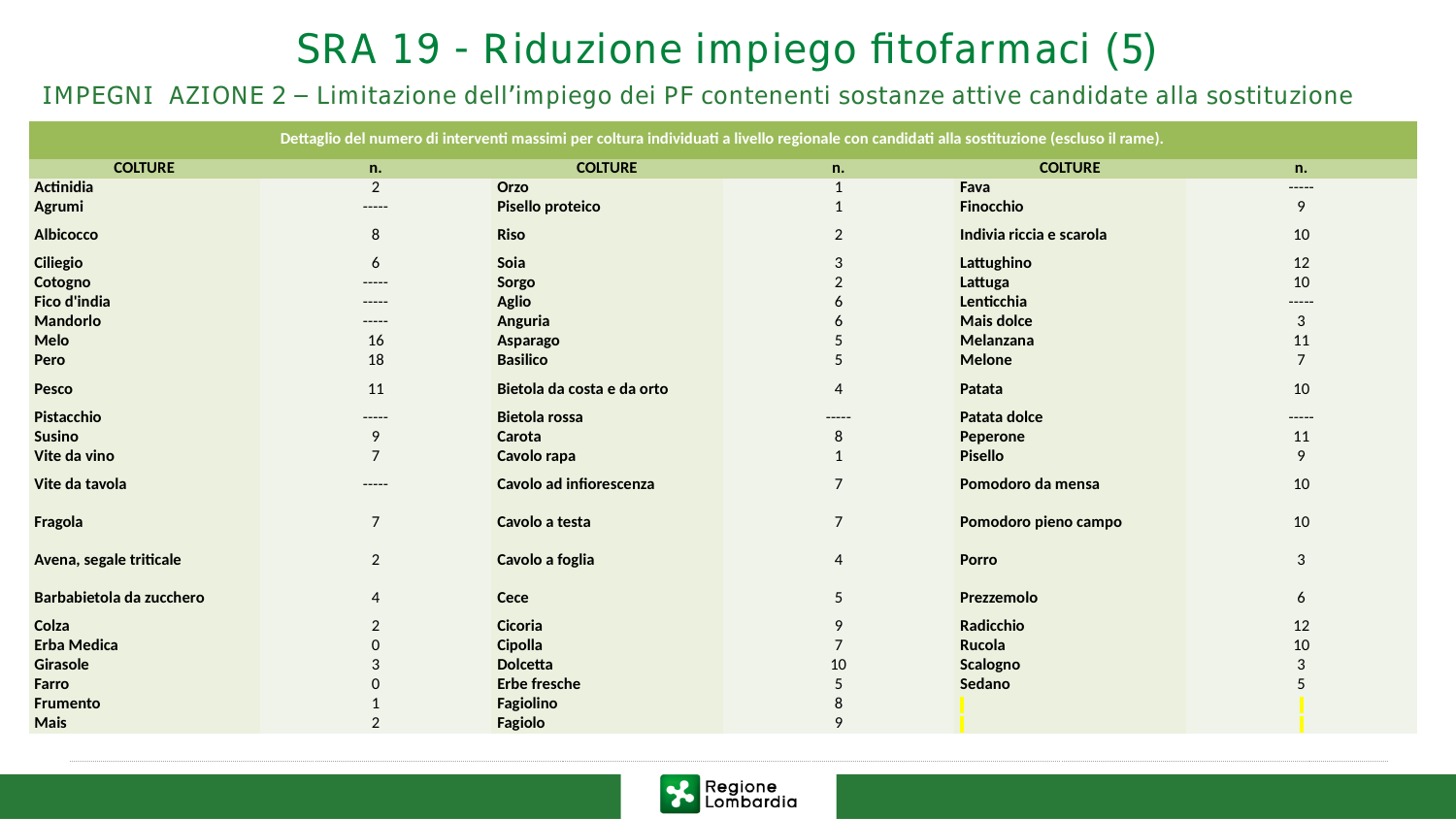

# SRA 19 - Riduzione impiego fitofarmaci (5)
IMPEGNI  AZIONE 2 – Limitazione dell’impiego dei PF contenenti sostanze attive candidate alla sostituzione
| Dettaglio del numero di interventi massimi per coltura individuati a livello regionale con candidati alla sostituzione (escluso il rame). |  |  |  |  |  |
| --- | --- | --- | --- | --- | --- |
| COLTURE | n. | COLTURE | n. | COLTURE | n. |
| Actinidia | 2 | Orzo | 1 | Fava | ----- |
| Agrumi | ----- | Pisello proteico | 1 | Finocchio | 9 |
| Albicocco | 8 | Riso | 2 | Indivia riccia e scarola | 10 |
| Ciliegio | 6 | Soia | 3 | Lattughino | 12 |
| Cotogno | ----- | Sorgo | 2 | Lattuga | 10 |
| Fico d'india | ----- | Aglio | 6 | Lenticchia | ----- |
| Mandorlo | ----- | Anguria | 6 | Mais dolce | 3 |
| Melo | 16 | Asparago | 5 | Melanzana | 11 |
| Pero | 18 | Basilico | 5 | Melone | 7 |
| Pesco | 11 | Bietola da costa e da orto | 4 | Patata | 10 |
| Pistacchio | ----- | Bietola rossa | ----- | Patata dolce | ----- |
| Susino | 9 | Carota | 8 | Peperone | 11 |
| Vite da vino | 7 | Cavolo rapa | 1 | Pisello | 9 |
| Vite da tavola | ----- | Cavolo ad infiorescenza | 7 | Pomodoro da mensa | 10 |
| Fragola | 7 | Cavolo a testa | 7 | Pomodoro pieno campo | 10 |
| Avena, segale triticale | 2 | Cavolo a foglia | 4 | Porro | 3 |
| Barbabietola da zucchero | 4 | Cece | 5 | Prezzemolo | 6 |
| Colza | 2 | Cicoria | 9 | Radicchio | 12 |
| Erba Medica | 0 | Cipolla | 7 | Rucola | 10 |
| Girasole | 3 | Dolcetta | 10 | Scalogno | 3 |
| Farro | 0 | Erbe fresche | 5 | Sedano | 5 |
| Frumento | 1 | Fagiolino | 8 |  |  |
| Mais | 2 | Fagiolo | 9 |  |  |